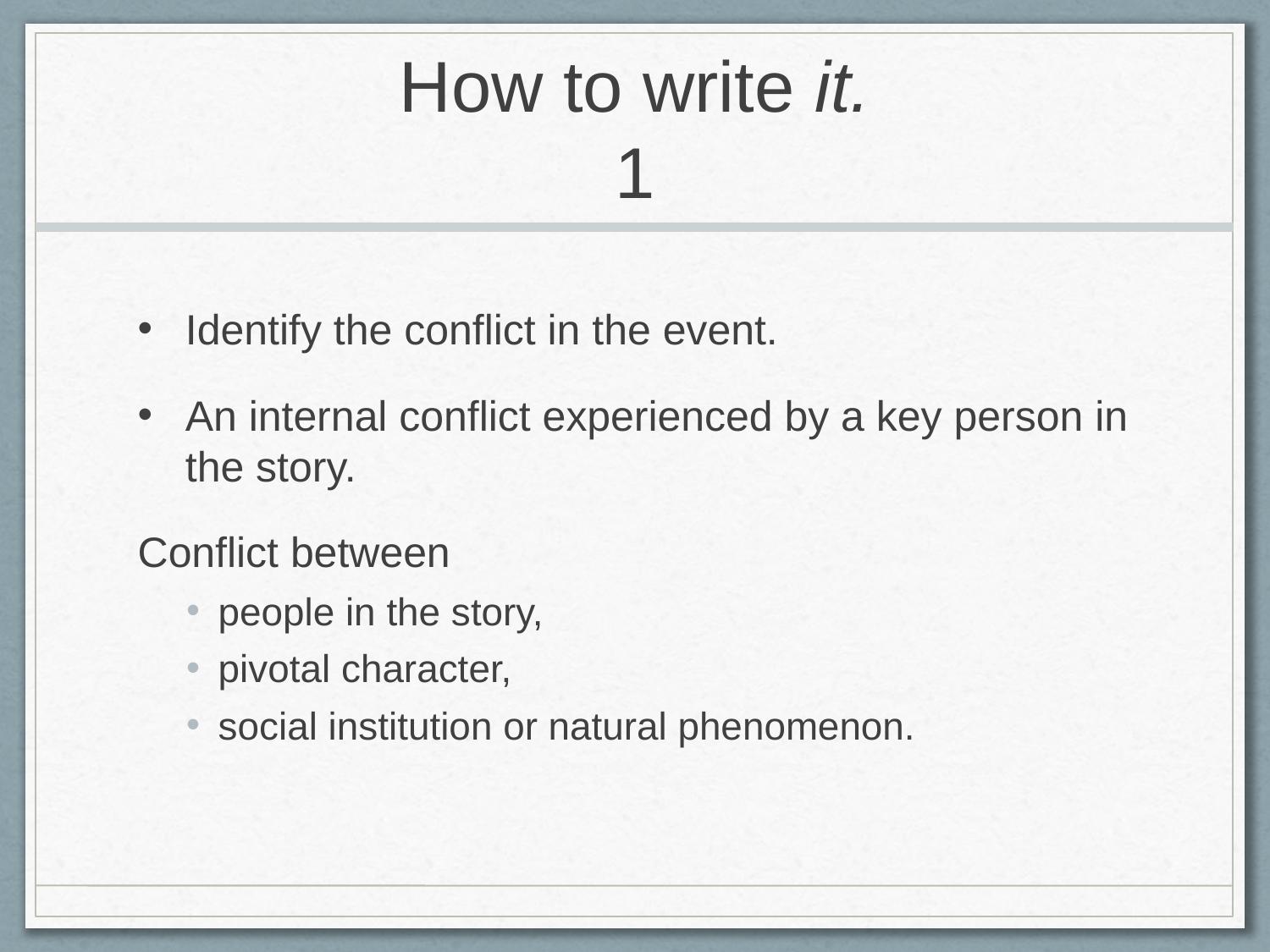

# How to write it. 1
Identify the conflict in the event.
An internal conflict experienced by a key person in the story.
Conflict between
people in the story,
pivotal character,
social institution or natural phenomenon.